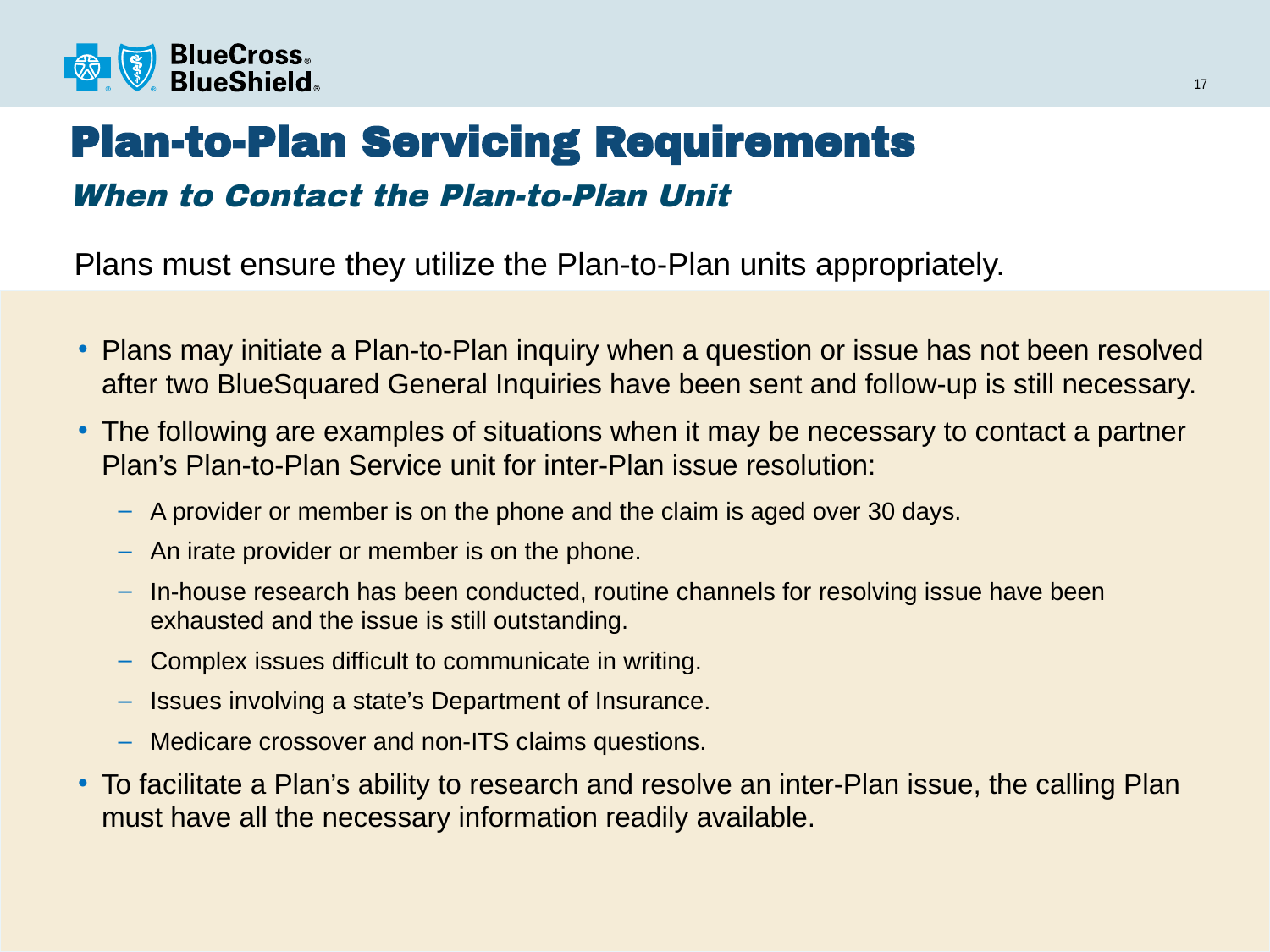

# Plan-to-Plan Servicing Requirements When to Contact the Plan-to-Plan Unit
Plans must ensure they utilize the Plan-to-Plan units appropriately.

Plans may initiate a Plan-to-Plan inquiry when a question or issue has not been resolved after two BlueSquared General Inquiries have been sent and follow-up is still necessary.
The following are examples of situations when it may be necessary to contact a partner Plan’s Plan-to-Plan Service unit for inter-Plan issue resolution:
A provider or member is on the phone and the claim is aged over 30 days.
An irate provider or member is on the phone.
In-house research has been conducted, routine channels for resolving issue have been exhausted and the issue is still outstanding.
Complex issues difficult to communicate in writing.
Issues involving a state’s Department of Insurance.
Medicare crossover and non-ITS claims questions.
To facilitate a Plan’s ability to research and resolve an inter-Plan issue, the calling Plan must have all the necessary information readily available.